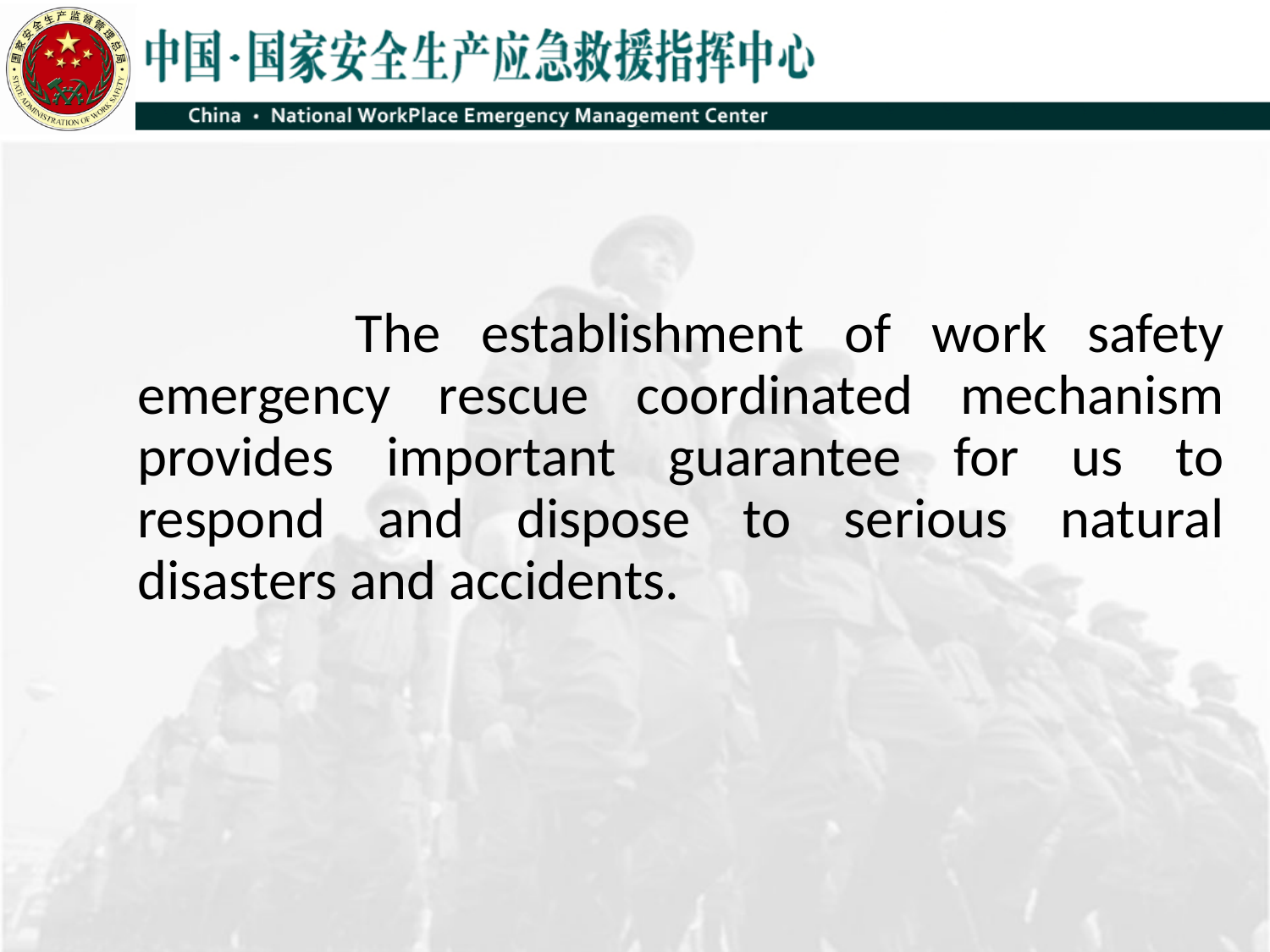

The establishment of work safety emergency rescue coordinated mechanism provides important guarantee for us to respond and dispose to serious natural disasters and accidents.